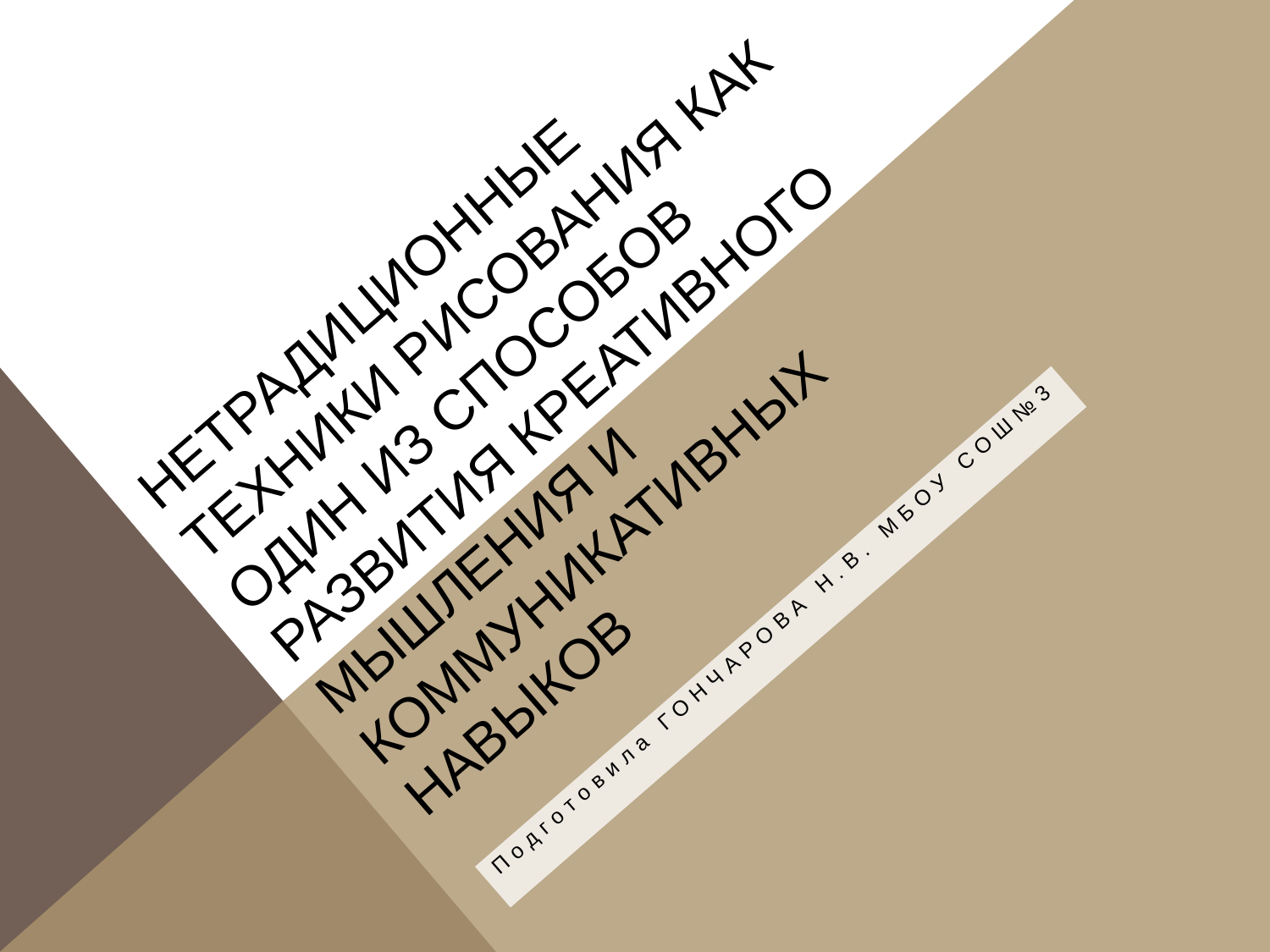

# Нетрадиционные техники рисования КАК ОДИН ИЗ СПОСОБОВ РАЗВИТИЯ КРЕАТИВНОГО МЫШЛЕНИЯ И КОММУНИКАТИВНЫХ НАВЫКОВ
Подготовила Гончарова Н.В. МБОУ СОШ№3